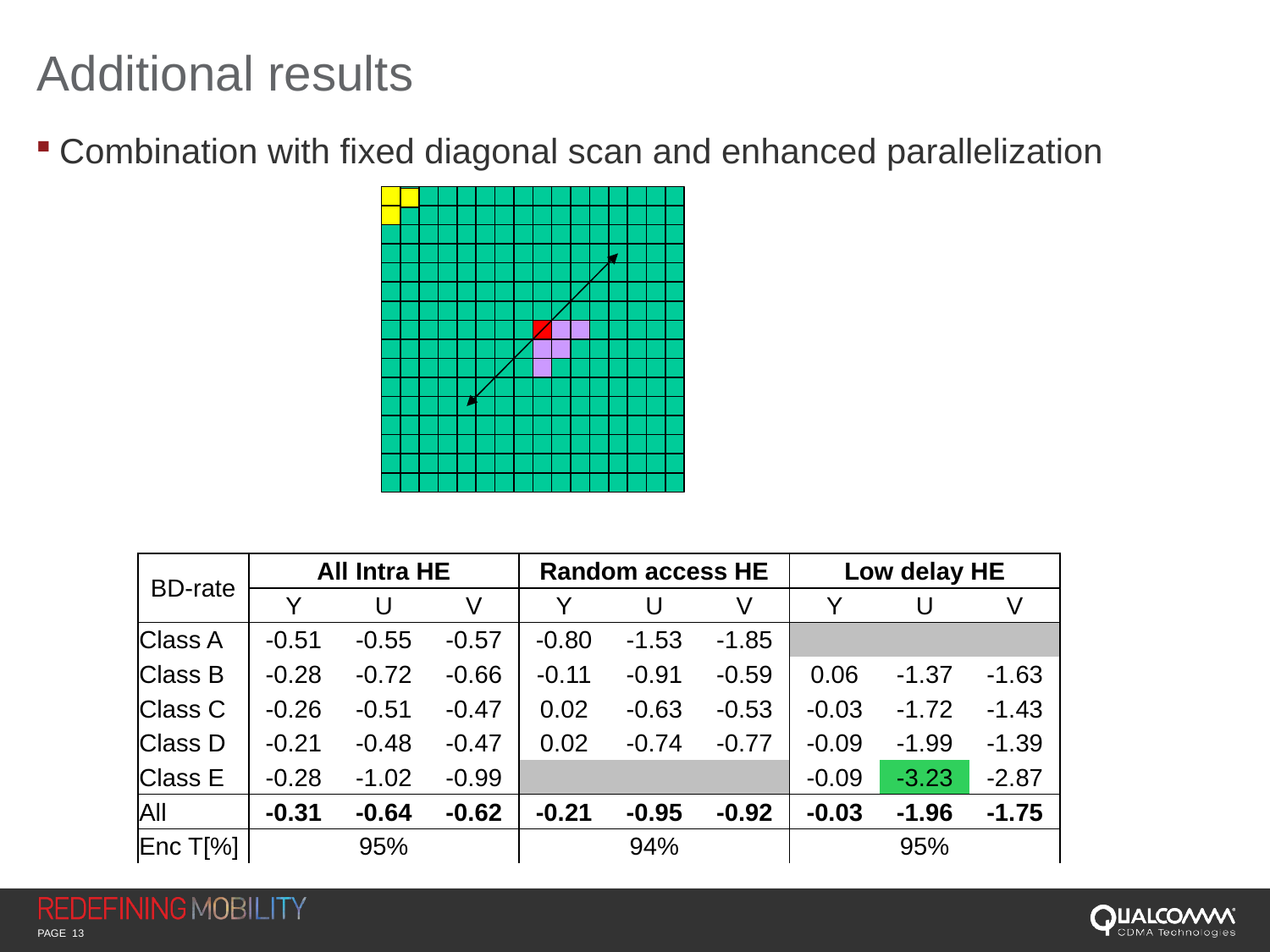

# Additional results
Combination with fixed diagonal scan and enhanced parallelization

| BD-rate | All Intra HE |  |  | Random access HE |  |  | Low delay HE |  |  |
| --- | --- | --- | --- | --- | --- | --- | --- | --- | --- |
|  | Y | U | V | Y | U | V | Y | U | V |
| Class A | -0.51 | -0.55 | -0.57 | -0.80 | -1.53 | -1.85 |  |  |  |
| Class B | -0.28 | -0.72 | -0.66 | -0.11 | -0.91 | -0.59 | 0.06 | -1.37 | -1.63 |
| Class C | -0.26 | -0.51 | -0.47 | 0.02 | -0.63 | -0.53 | -0.03 | -1.72 | -1.43 |
| Class D | -0.21 | -0.48 | -0.47 | 0.02 | -0.74 | -0.77 | -0.09 | -1.99 | -1.39 |
| Class E | -0.28 | -1.02 | -0.99 |  |  |  | -0.09 | -3.23 | -2.87 |
| All | -0.31 | -0.64 | -0.62 | -0.21 | -0.95 | -0.92 | -0.03 | -1.96 | -1.75 |
| Enc T[%] | 95% |  |  | 94% |  |  | 95% |  |  |